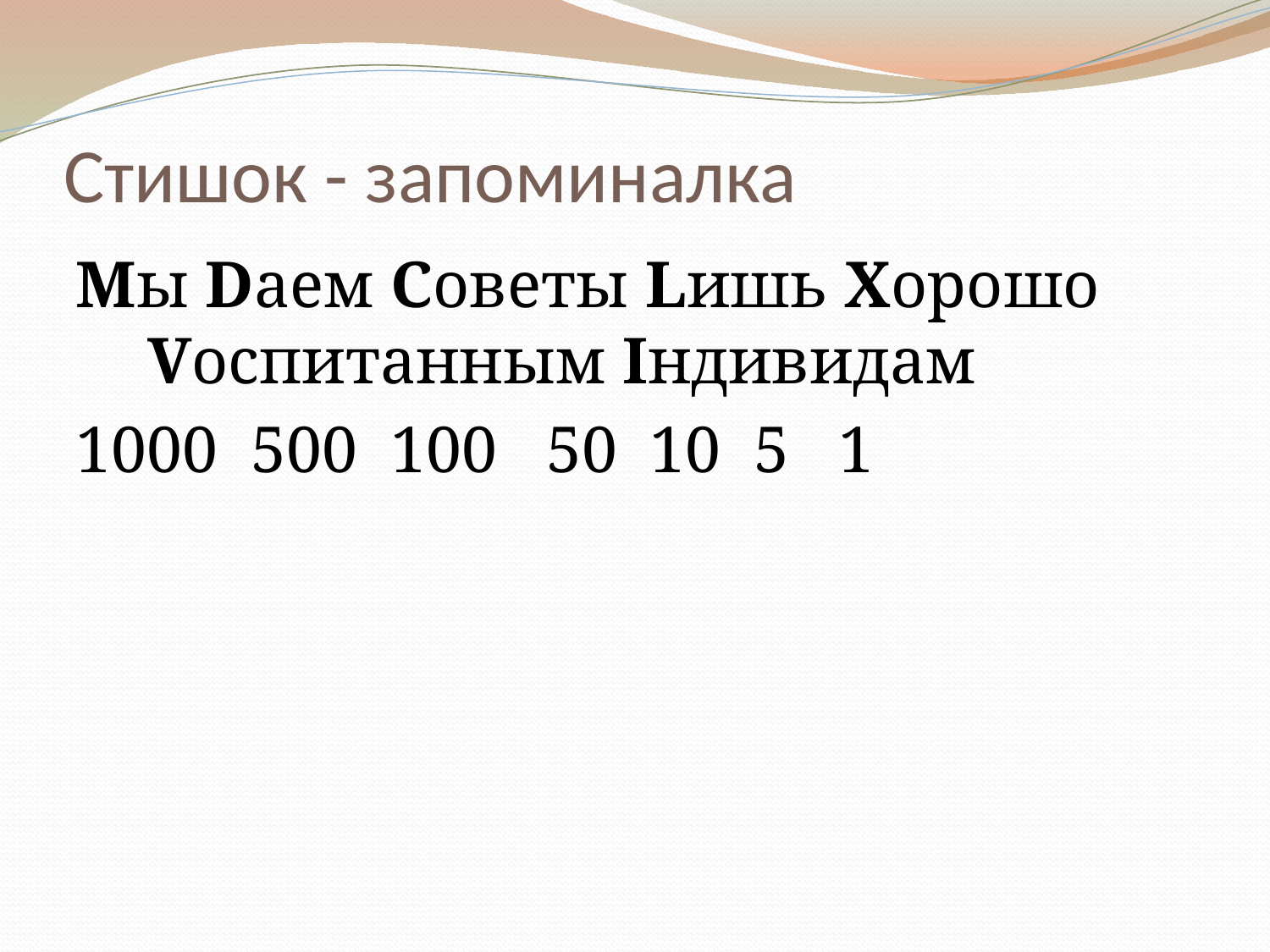

# Стишок - запоминалка
Mы Dаем Cоветы Lишь Xорошо Vоспитанным Iндивидам
1000  500  100   50  10  5   1